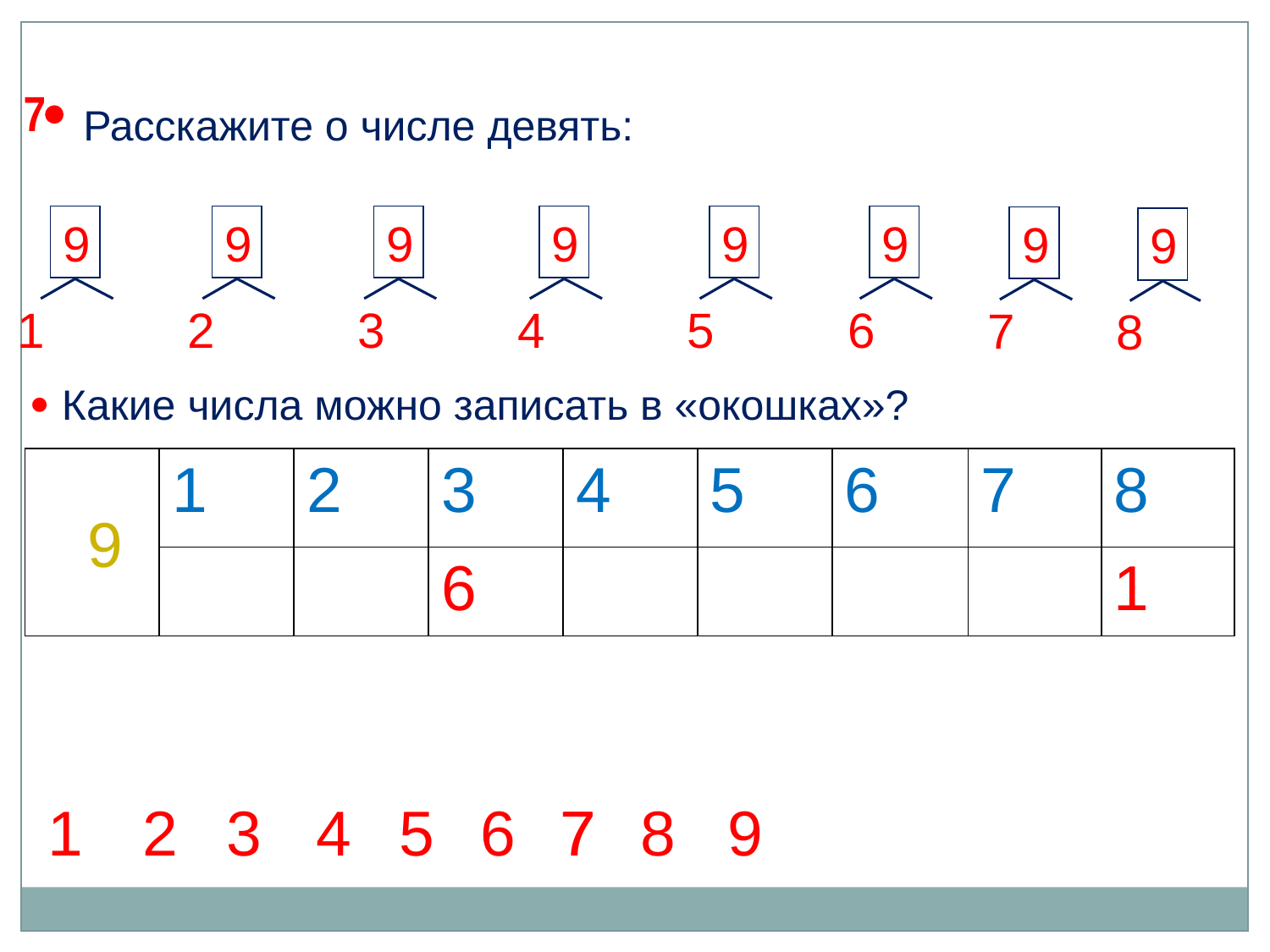

7•
Расскажите о числе девять:
9
1
9
2
9
3
9
4
9
5
9
6
9
7
9
8
• Какие числа можно записать в «окошках»?
|  | 1 | 2 | 3 | 4 | 5 | 6 | 7 | 8 |
| --- | --- | --- | --- | --- | --- | --- | --- | --- |
|  |  |  | 6 |  |  |  |  | 1 |
9
1
2
3
4
5
6
7
7
8
9